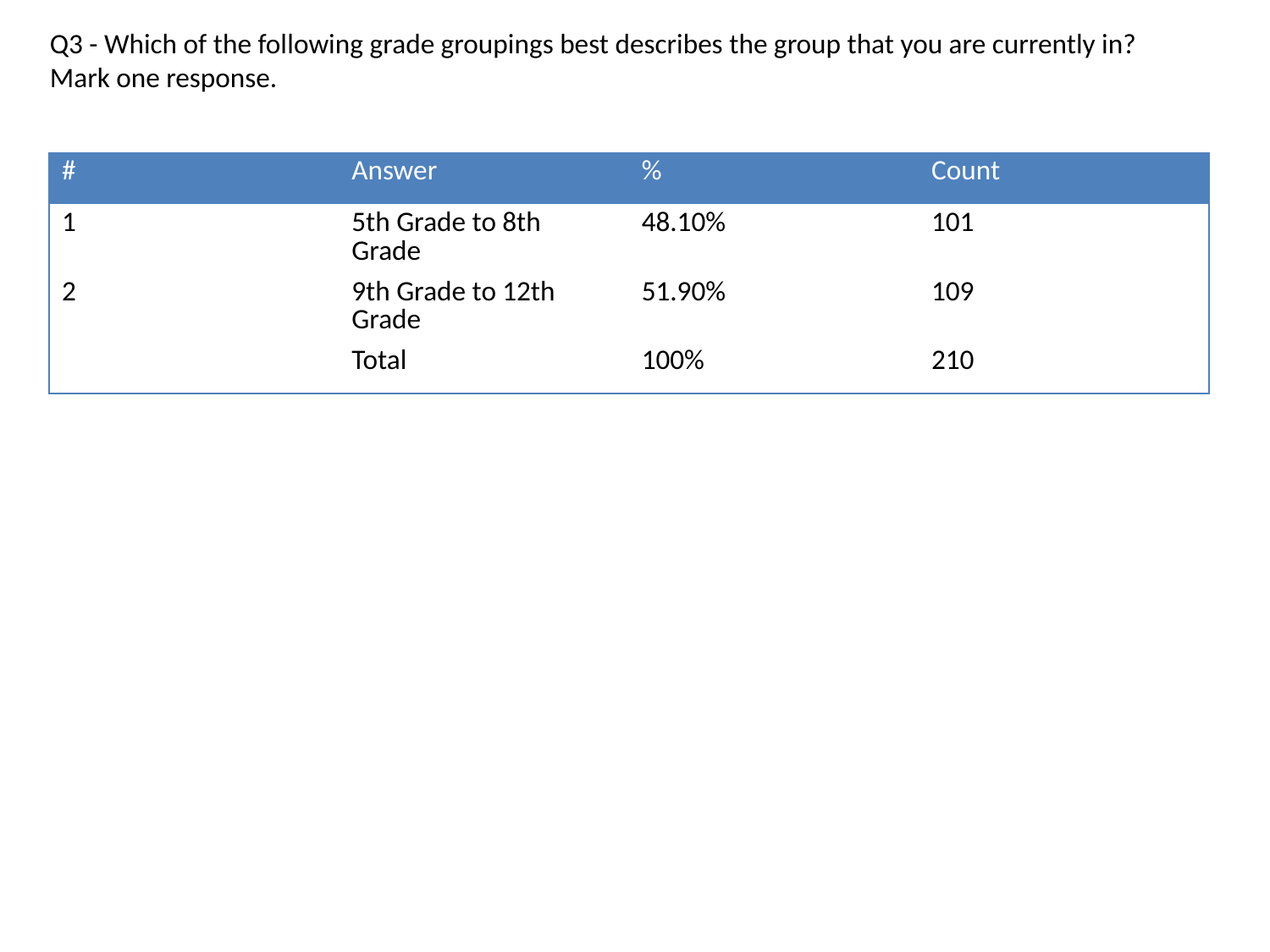

Q3 - Which of the following grade groupings best describes the group that you are currently in? Mark one response.
| # | Answer | % | Count |
| --- | --- | --- | --- |
| 1 | 5th Grade to 8th Grade | 48.10% | 101 |
| 2 | 9th Grade to 12th Grade | 51.90% | 109 |
|  | Total | 100% | 210 |